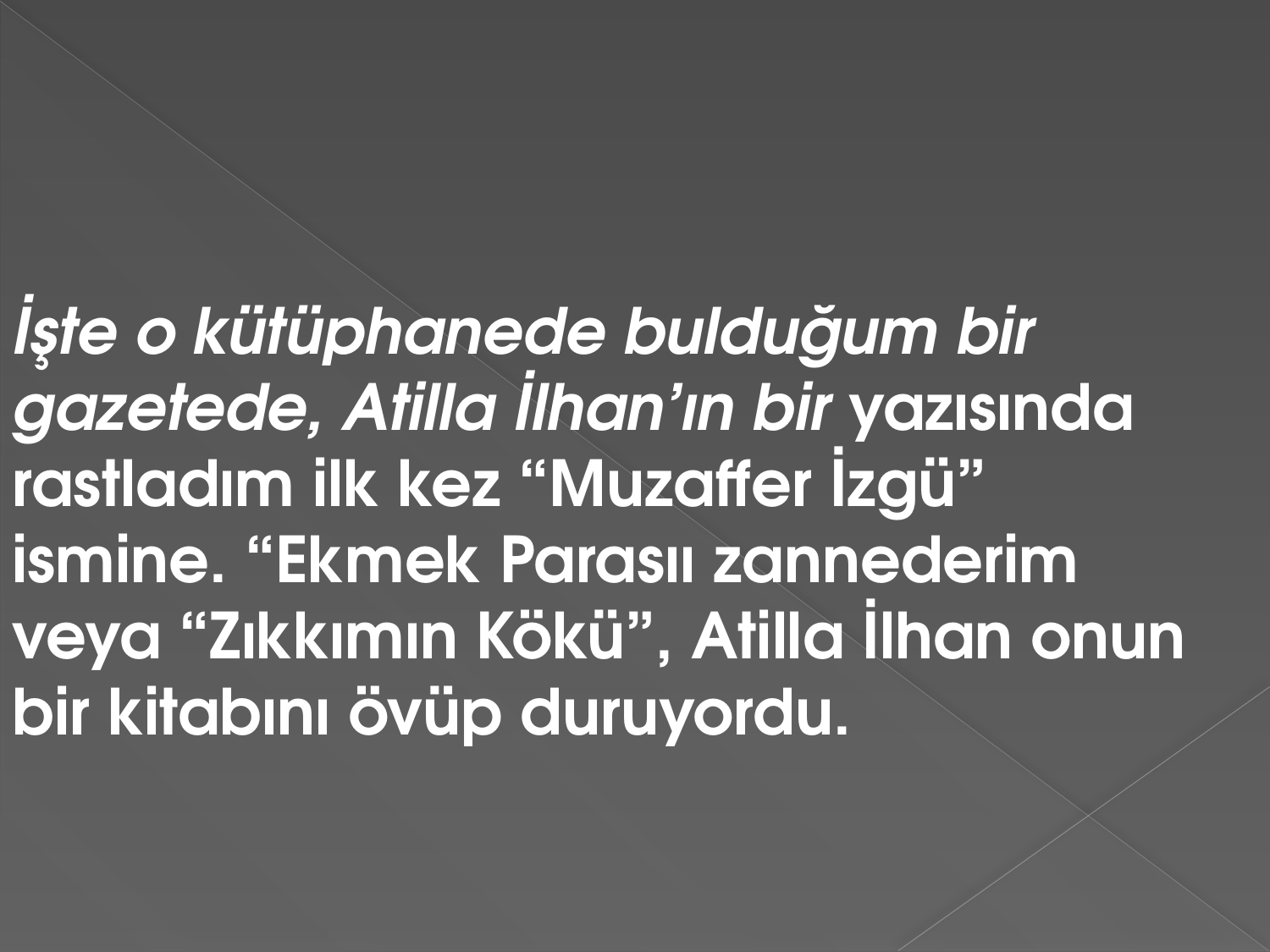

İşte o kütüphanede bulduğum bir
gazetede, Atilla İlhan’ın bir yazısında rastladım ilk kez “Muzaffer İzgü” ismine. “Ekmek Parasıı zannederim veya “Zıkkımın Kökü”, Atilla İlhan onun bir kitabını övüp duruyordu.